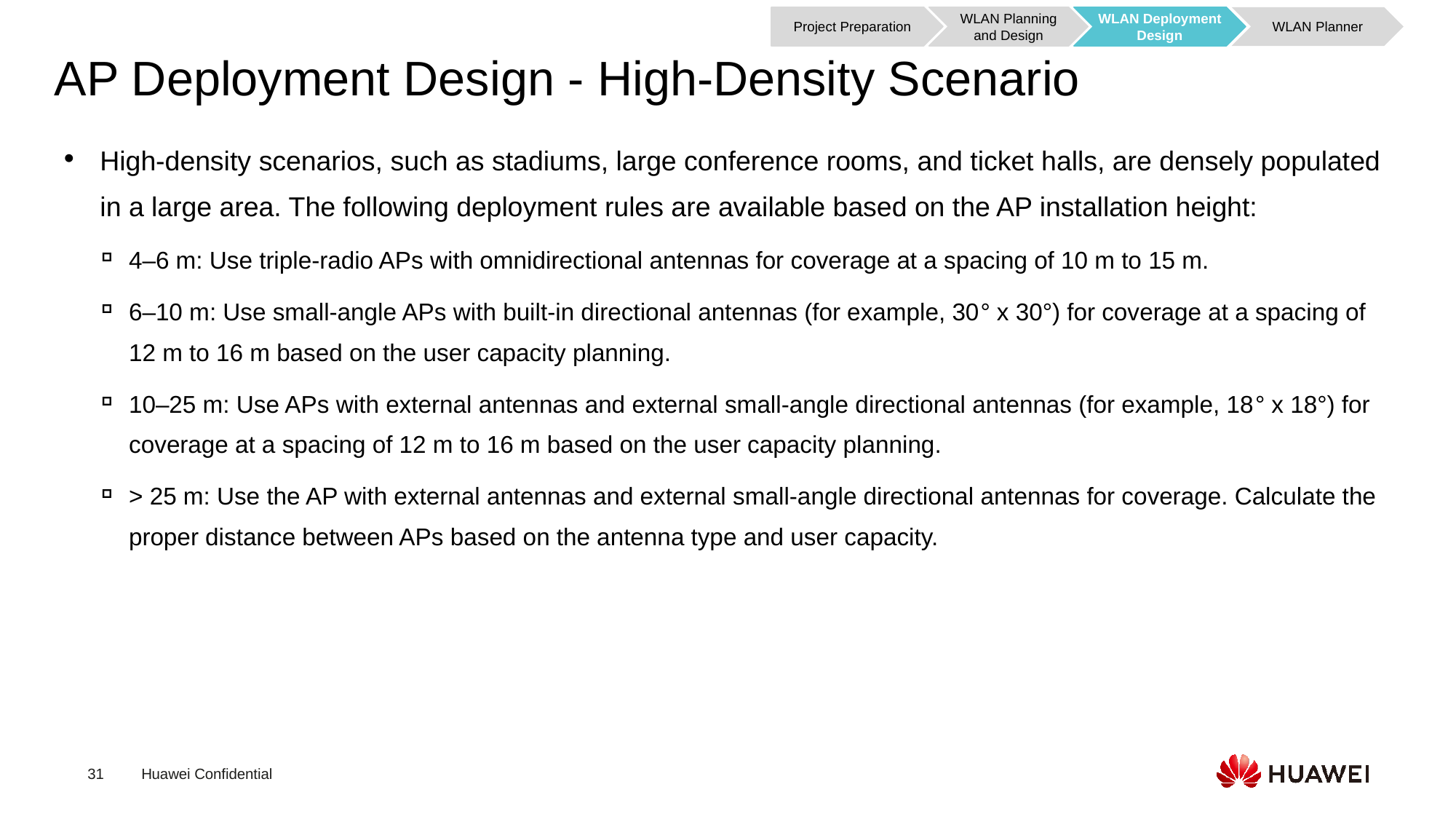

Project Preparation
WLAN Planning and Design
WLAN Deployment Design
WLAN Planner
# AP Deployment Design - High-Density Scenario
High-density scenarios, such as stadiums, large conference rooms, and ticket halls, are densely populated in a large area. The following deployment rules are available based on the AP installation height:
4–6 m: Use triple-radio APs with omnidirectional antennas for coverage at a spacing of 10 m to 15 m.
6–10 m: Use small-angle APs with built-in directional antennas (for example, 30° x 30°) for coverage at a spacing of 12 m to 16 m based on the user capacity planning.
10–25 m: Use APs with external antennas and external small-angle directional antennas (for example, 18° x 18°) for coverage at a spacing of 12 m to 16 m based on the user capacity planning.
> 25 m: Use the AP with external antennas and external small-angle directional antennas for coverage. Calculate the proper distance between APs based on the antenna type and user capacity.